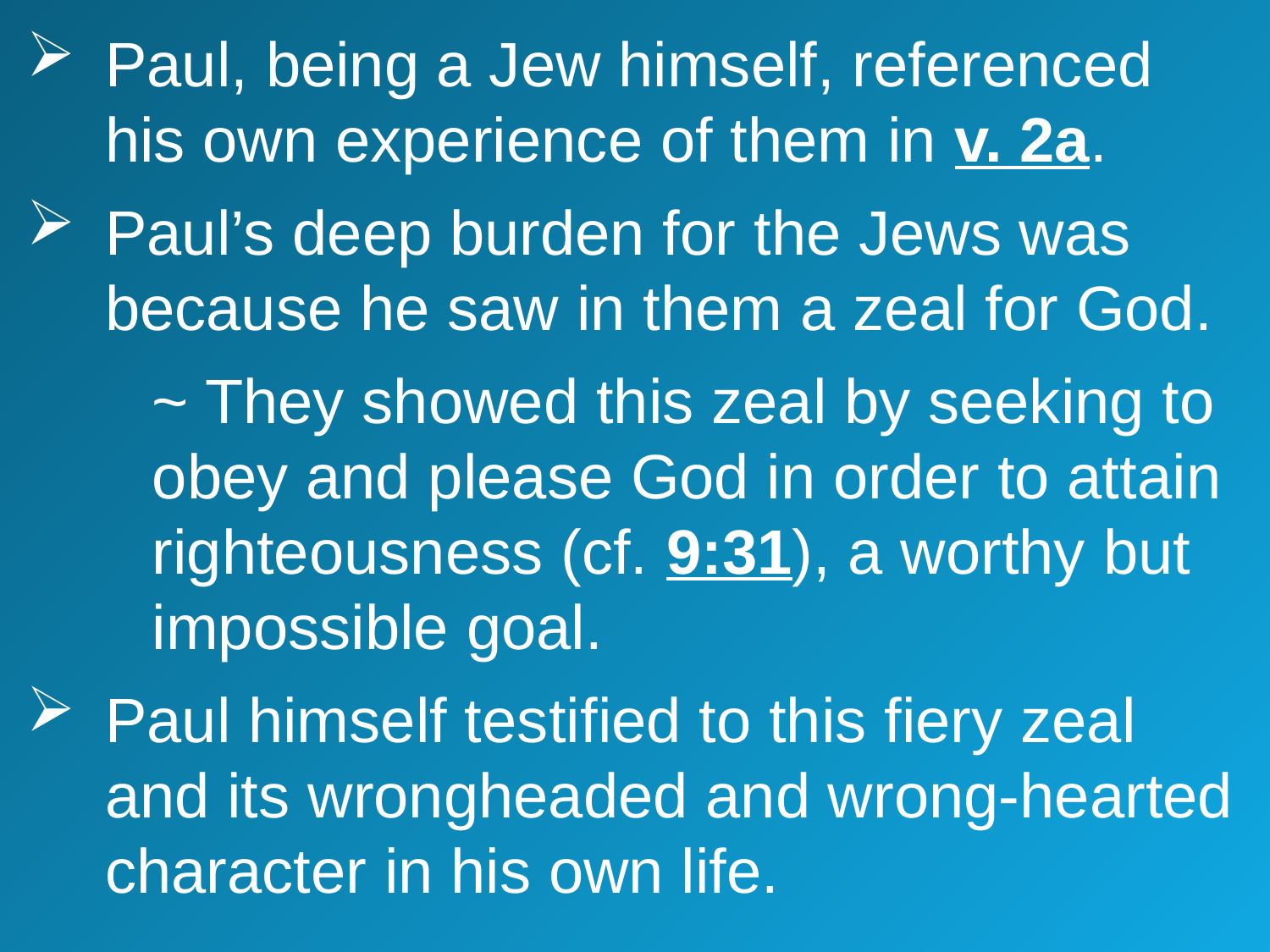

Paul, being a Jew himself, referenced his own experience of them in v. 2a.
Paul’s deep burden for the Jews was because he saw in them a zeal for God.
		~ They showed this zeal by seeking to 					obey and please God in order to attain 					righteousness (cf. 9:31), a worthy but 					impossible goal.
Paul himself testified to this fiery zeal and its wrongheaded and wrong-hearted character in his own life.